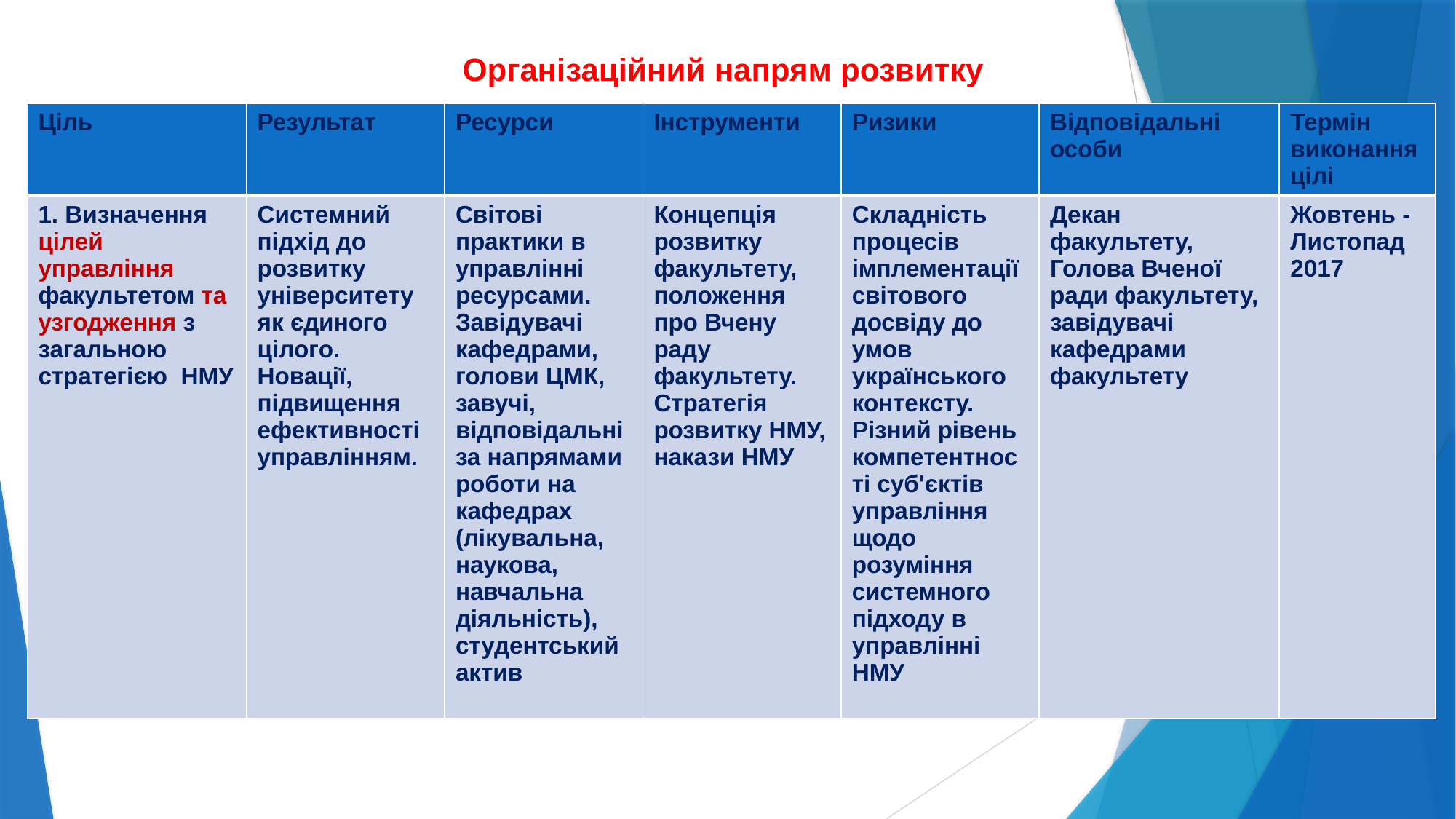

# Організаційний напрям розвитку
| Ціль | Результат | Ресурси | Інструменти | Ризики | Відповідальні особи | Термін виконання цілі |
| --- | --- | --- | --- | --- | --- | --- |
| 1. Визначення цілей управління факультетом та узгодження з загальною стратегією НМУ | Системний підхід до розвитку університету як єдиного цілого. Новації, підвищення ефективності управлінням. | Світові практики в управлінні ресурсами. Завідувачі кафедрами, голови ЦМК, завучі, відповідальні за напрямами роботи на кафедрах (лікувальна, наукова, навчальна діяльність), студентський актив | Концепція розвитку факультету, положення про Вчену раду факультету. Стратегія розвитку НМУ, накази НМУ | Складність процесів імплементації світового досвіду до умов українського контексту. Різний рівень компетентності суб'єктів управління щодо розуміння системного підходу в управлінні НМУ | Декан факультету, Голова Вченої ради факультету, завідувачі кафедрами факультету | Жовтень - Листопад 2017 |